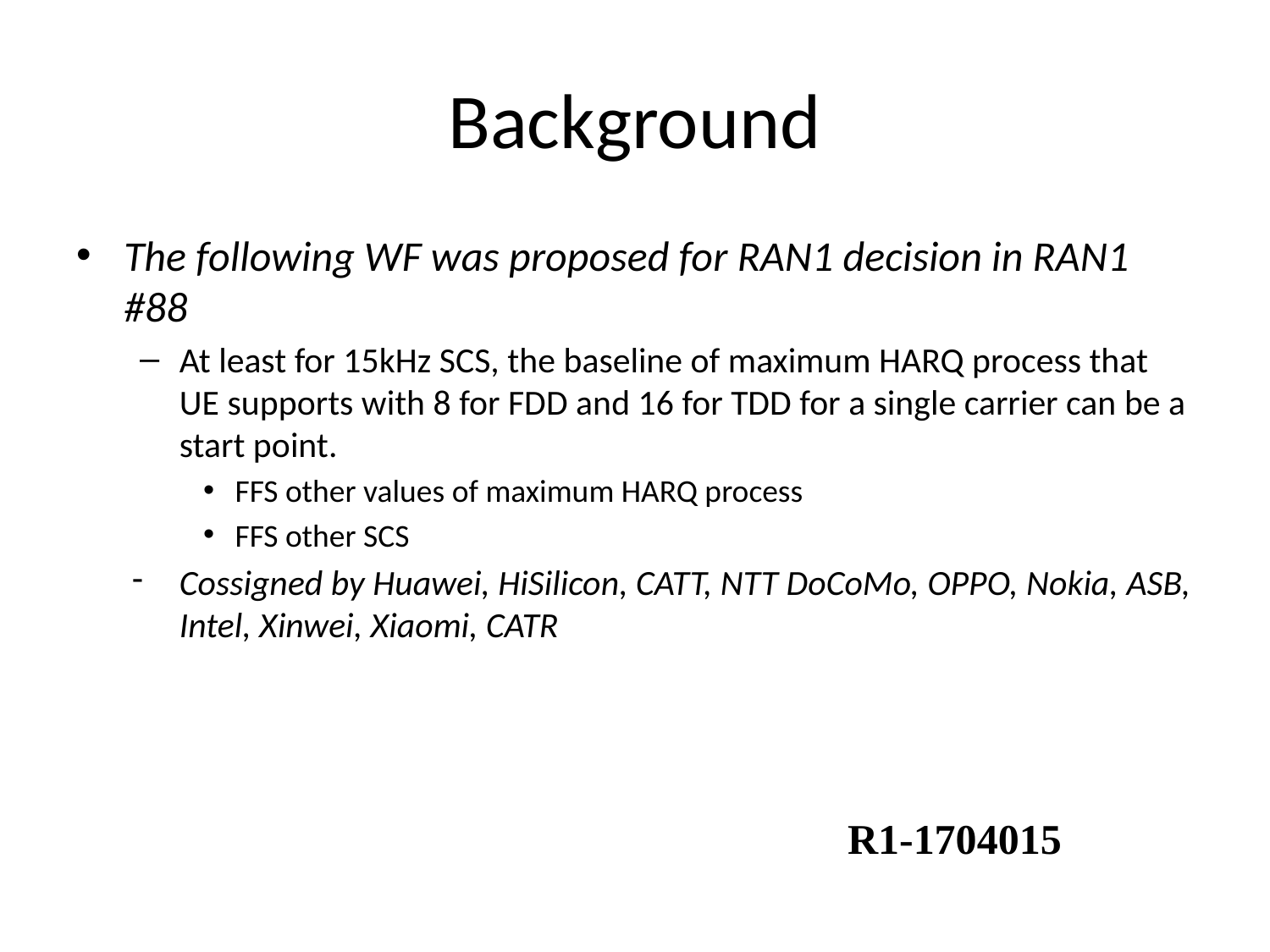

# Background
The following WF was proposed for RAN1 decision in RAN1 #88
At least for 15kHz SCS, the baseline of maximum HARQ process that UE supports with 8 for FDD and 16 for TDD for a single carrier can be a start point.
FFS other values of maximum HARQ process
FFS other SCS
Cossigned by Huawei, HiSilicon, CATT, NTT DoCoMo, OPPO, Nokia, ASB, Intel, Xinwei, Xiaomi, CATR

R1-1704015